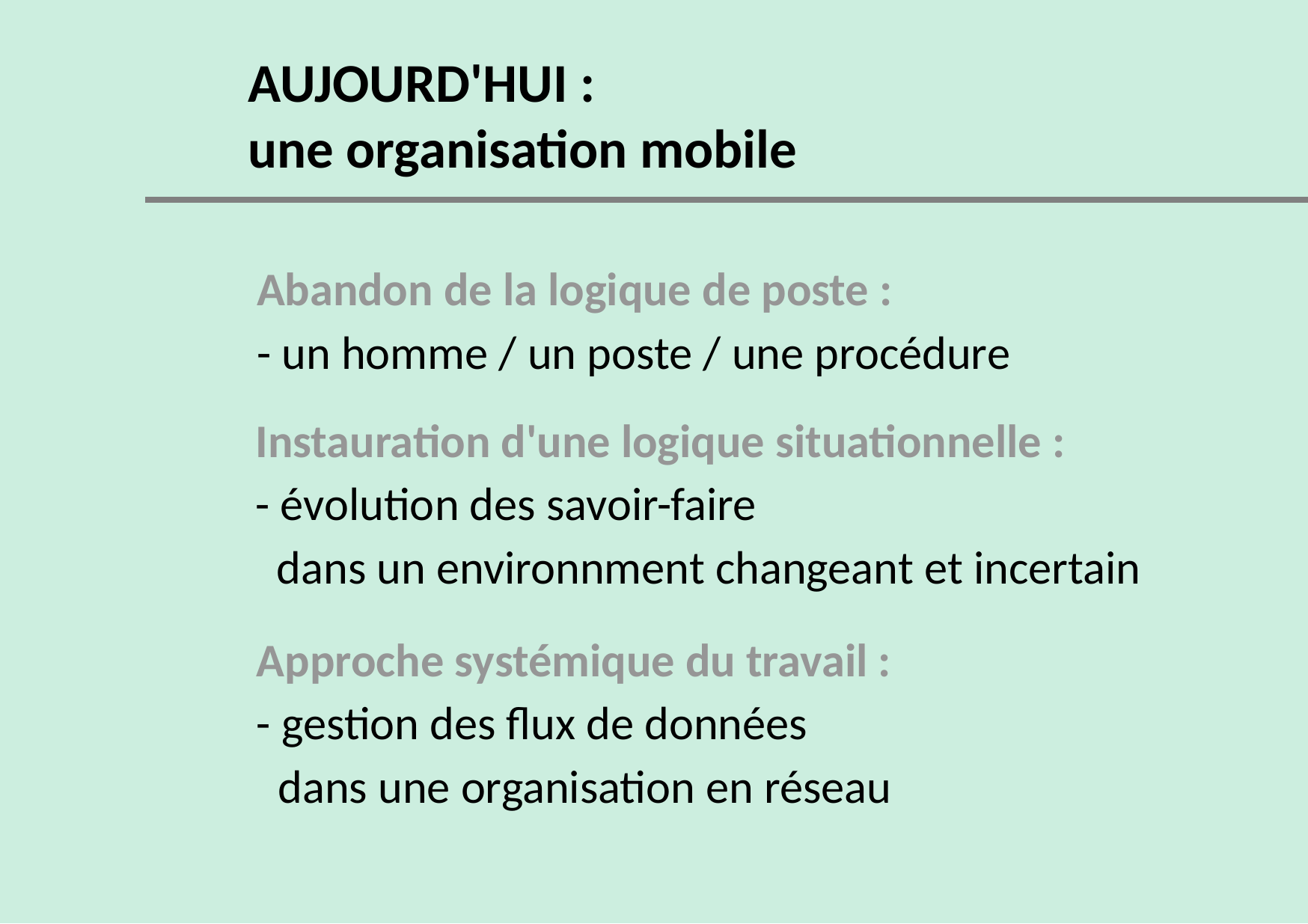

AUJOURD'HUI :
une organisation mobile

Abandon de la logique de poste :
- un homme / un poste / une procédure
Instauration d'une logique situationnelle :
- évolution des savoir-faire
  dans un environnment changeant et incertain
Approche systémique du travail :
- gestion des flux de données
  dans une organisation en réseau